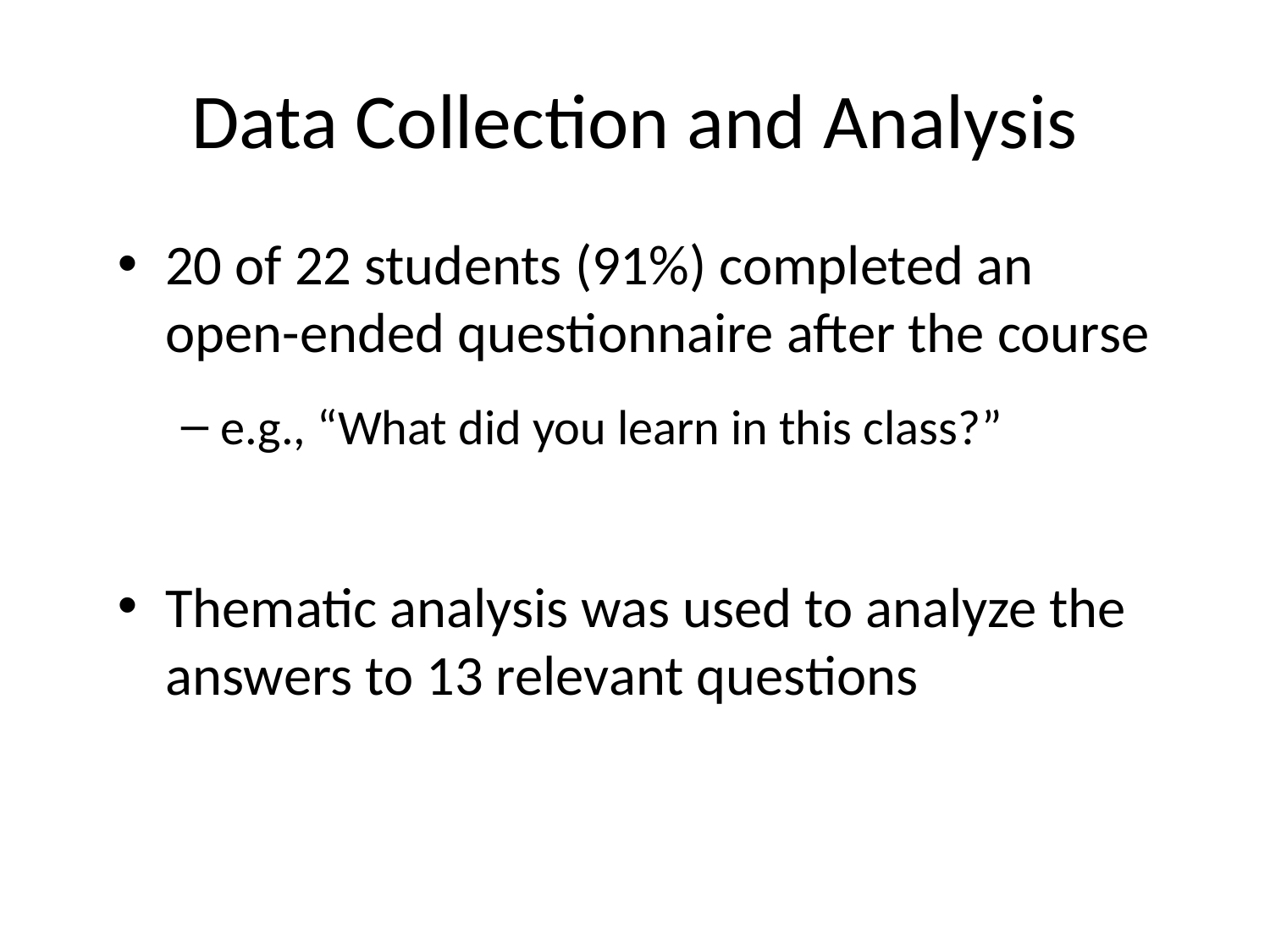

# Data Collection and Analysis
20 of 22 students (91%) completed an open-ended questionnaire after the course
e.g., “What did you learn in this class?”

Thematic analysis was used to analyze the answers to 13 relevant questions